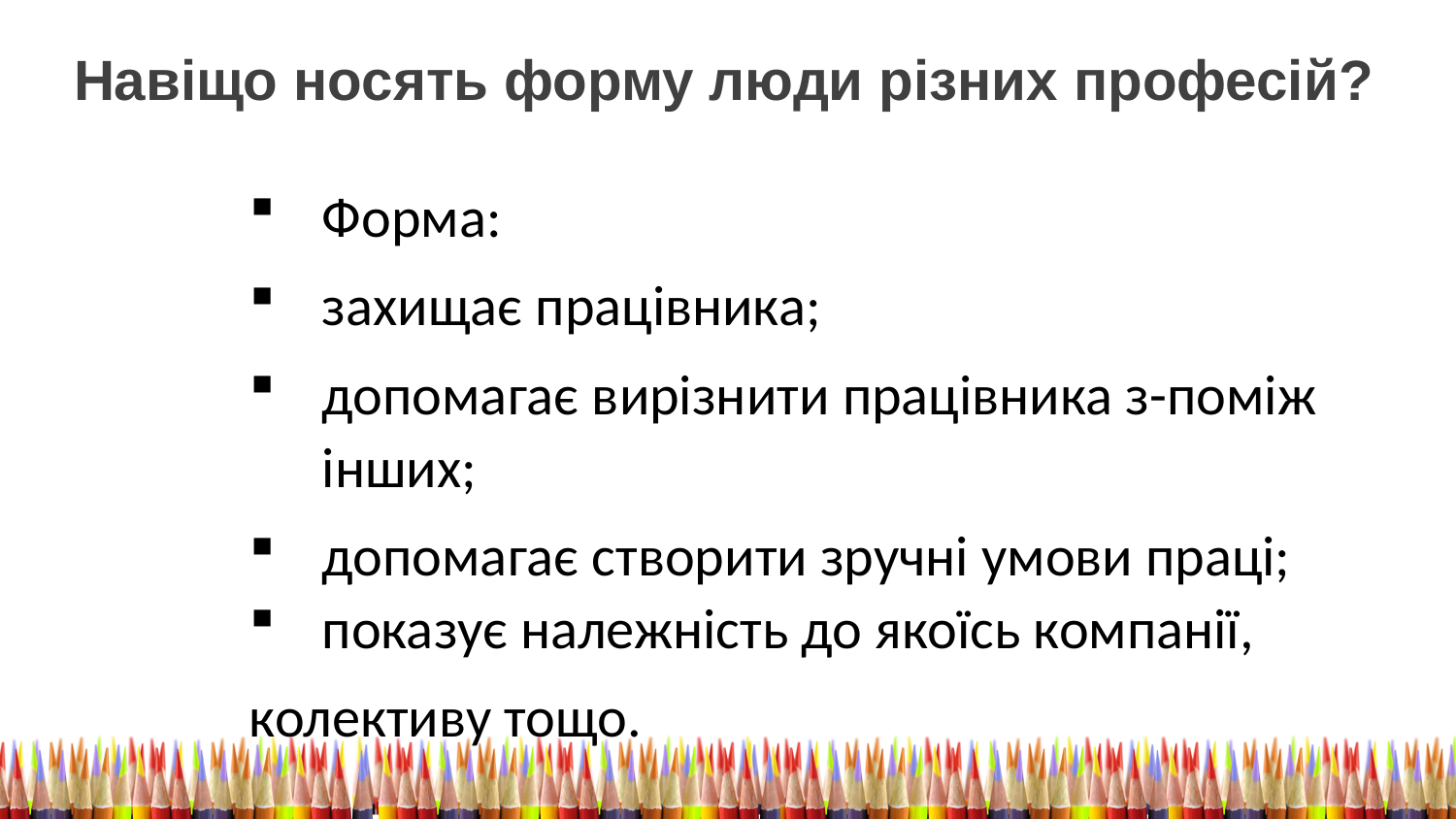

Навіщо носять форму люди різних професій?

Форма:
захищає працівника;
допомагає вирізнити працівника з-поміж інших;
допомагає створити зручні умови праці;
показує належність до якоїсь компанії,
колективу тощо.